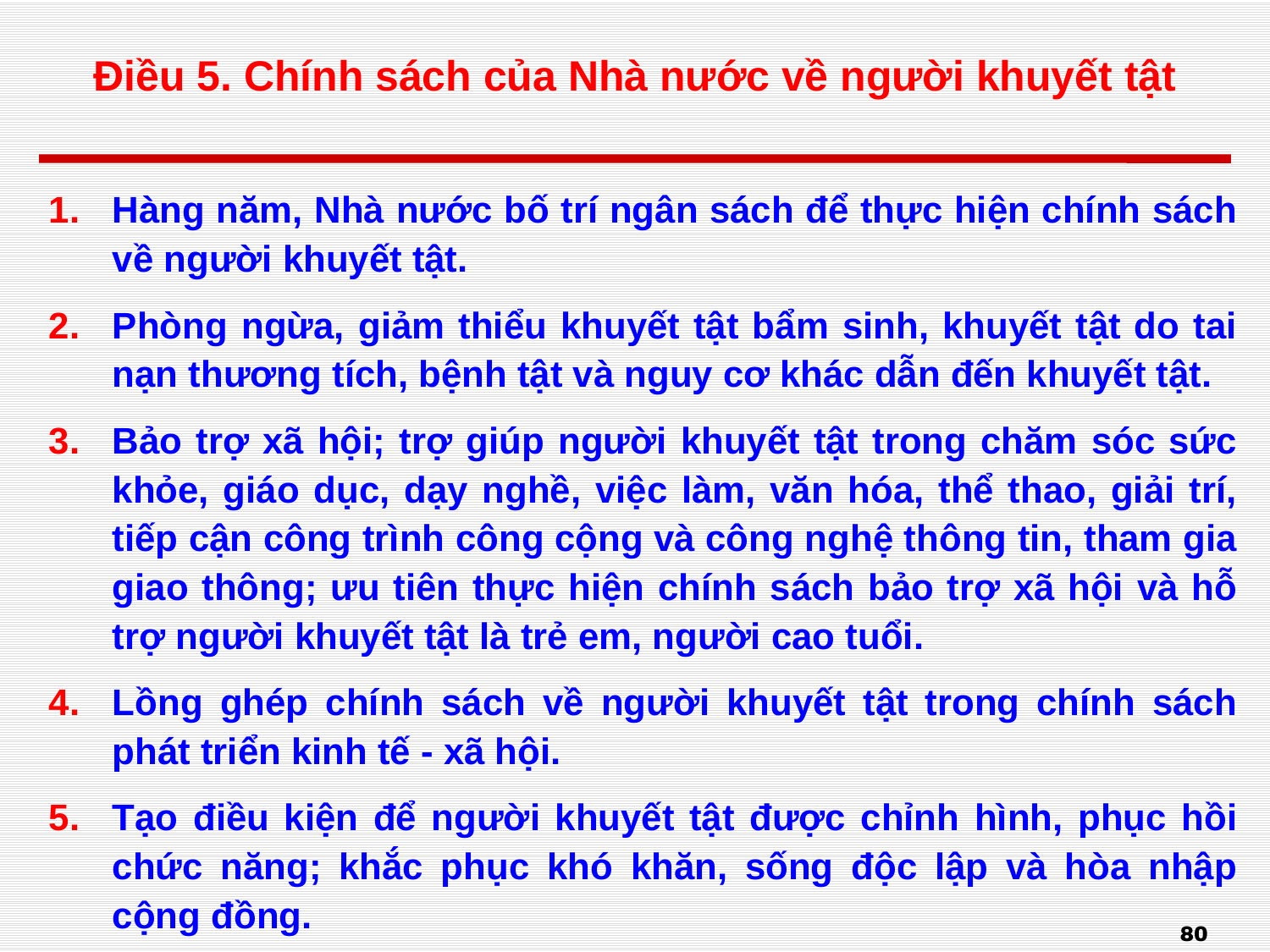

# Điều 5. Chính sách của Nhà nước về người khuyết tật
Hàng năm, Nhà nước bố trí ngân sách để thực hiện chính sách về người khuyết tật.
Phòng ngừa, giảm thiểu khuyết tật bẩm sinh, khuyết tật do tai nạn thương tích, bệnh tật và nguy cơ khác dẫn đến khuyết tật.
Bảo trợ xã hội; trợ giúp người khuyết tật trong chăm sóc sức khỏe, giáo dục, dạy nghề, việc làm, văn hóa, thể thao, giải trí, tiếp cận công trình công cộng và công nghệ thông tin, tham gia giao thông; ưu tiên thực hiện chính sách bảo trợ xã hội và hỗ trợ người khuyết tật là trẻ em, người cao tuổi.
Lồng ghép chính sách về người khuyết tật trong chính sách phát triển kinh tế - xã hội.
Tạo điều kiện để người khuyết tật được chỉnh hình, phục hồi chức năng; khắc phục khó khăn, sống độc lập và hòa nhập cộng đồng.